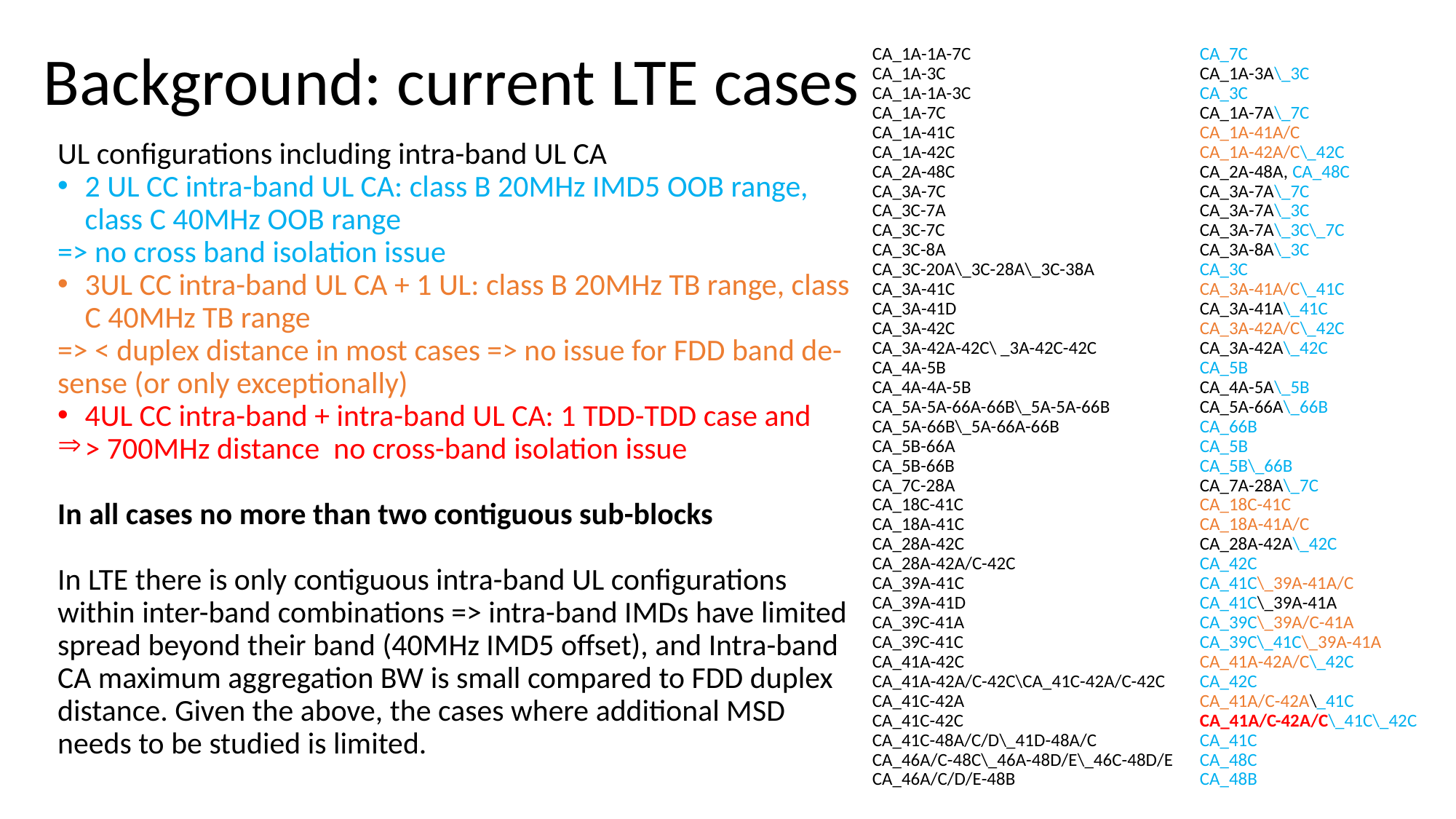

# Background: current LTE cases
CA_1A-1A-7C			CA_7C
CA_1A-3C 			CA_1A-3A\_3C
CA_1A-1A-3C			CA_3C
CA_1A-7C			CA_1A-7A\_7C
CA_1A-41C			CA_1A-41A/C
CA_1A-42C			CA_1A-42A/C\_42C
CA_2A-48C			CA_2A-48A, CA_48C
CA_3A-7C			CA_3A-7A\_7C
CA_3C-7A			CA_3A-7A\_3C
CA_3C-7C			CA_3A-7A\_3C\_7C
CA_3C-8A			CA_3A-8A\_3C
CA_3C-20A\_3C-28A\_3C-38A	CA_3C
CA_3A-41C			CA_3A-41A/C\_41C
CA_3A-41D			CA_3A-41A\_41C
CA_3A-42C			CA_3A-42A/C\_42C
CA_3A-42A-42C\ _3A-42C-42C	CA_3A-42A\_42C
CA_4A-5B			CA_5B
CA_4A-4A-5B			CA_4A-5A\_5B
CA_5A-5A-66A-66B\_5A-5A-66B	CA_5A-66A\_66B
CA_5A-66B\_5A-66A-66B		CA_66B
CA_5B-66A			CA_5B
CA_5B-66B			CA_5B\_66B
CA_7C-28A			CA_7A-28A\_7C
CA_18C-41C			CA_18C-41C
CA_18A-41C			CA_18A-41A/C
CA_28A-42C			CA_28A-42A\_42C
CA_28A-42A/C-42C		CA_42C
CA_39A-41C			CA_41C\_39A-41A/C
CA_39A-41D			CA_41C\_39A-41A
CA_39C-41A			CA_39C\_39A/C-41A
CA_39C-41C			CA_39C\_41C\_39A-41A
CA_41A-42C			CA_41A-42A/C\_42C
CA_41A-42A/C-42C\CA_41C-42A/C-42C	CA_42C
CA_41C-42A			CA_41A/C-42A\_41C
CA_41C-42C			CA_41A/C-42A/C\_41C\_42C
CA_41C-48A/C/D\_41D-48A/C	CA_41C
CA_46A/C-48C\_46A-48D/E\_46C-48D/E	CA_48C
CA_46A/C/D/E-48B		CA_48B
UL configurations including intra-band UL CA
2 UL CC intra-band UL CA: class B 20MHz IMD5 OOB range, class C 40MHz OOB range
=> no cross band isolation issue
3UL CC intra-band UL CA + 1 UL: class B 20MHz TB range, class C 40MHz TB range
=> < duplex distance in most cases => no issue for FDD band de-sense (or only exceptionally)
4UL CC intra-band + intra-band UL CA: 1 TDD-TDD case and
> 700MHz distance  no cross-band isolation issue

In all cases no more than two contiguous sub-blocks

In LTE there is only contiguous intra-band UL configurations within inter-band combinations => intra-band IMDs have limited spread beyond their band (40MHz IMD5 offset), and Intra-band CA maximum aggregation BW is small compared to FDD duplex distance. Given the above, the cases where additional MSD needs to be studied is limited.